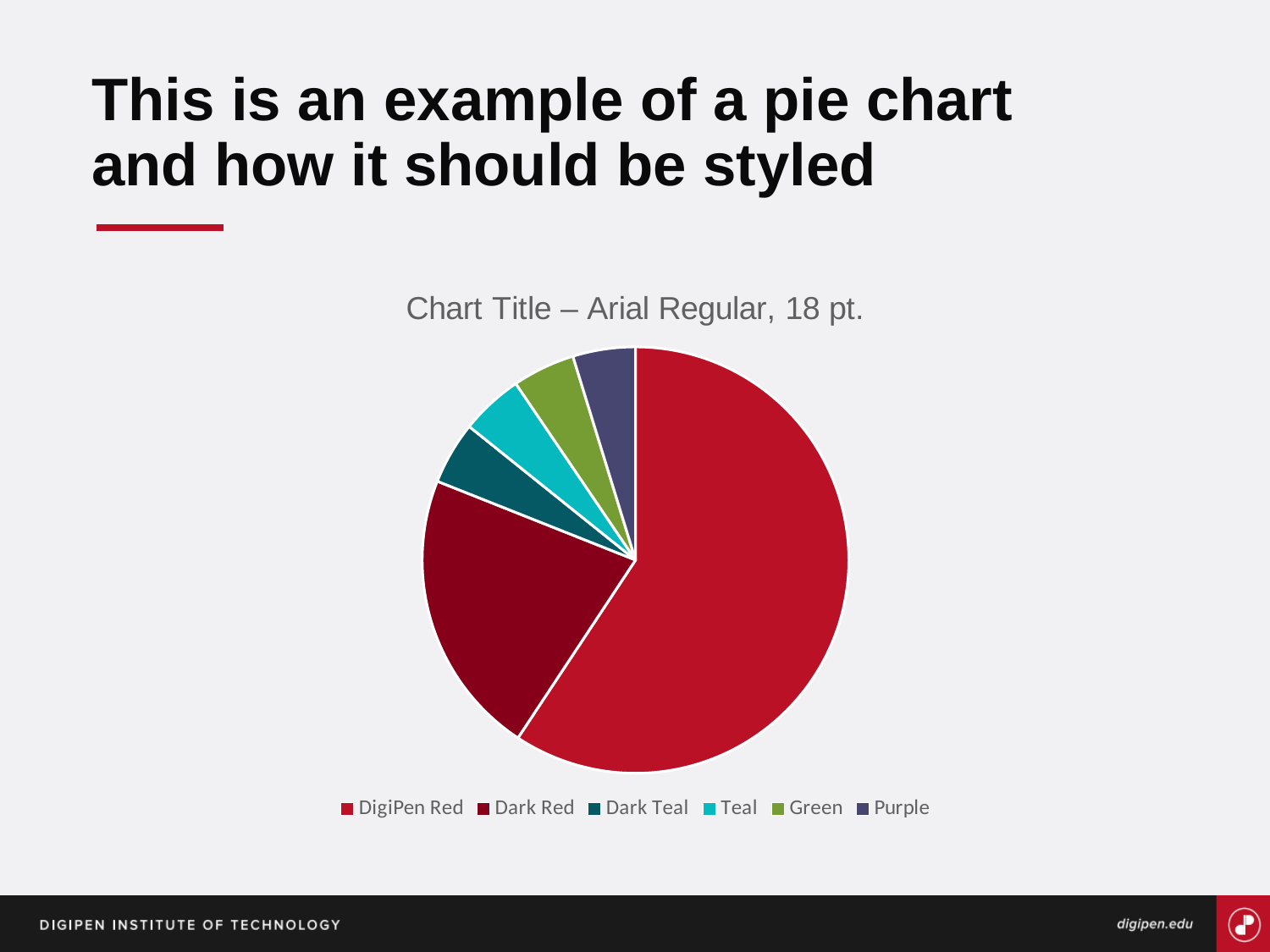

# This is an example of a pie chart and how it should be styled

### Chart: Chart Title – Arial Regular, 18 pt.

| Category | Title |
|---|---|
| DigiPen Red | 15.0 |
| Dark Red | 5.5 |
| Dark Teal | 1.2 |
| Teal | 1.2 |
| Green | 1.2 |
| Purple | 1.2 |